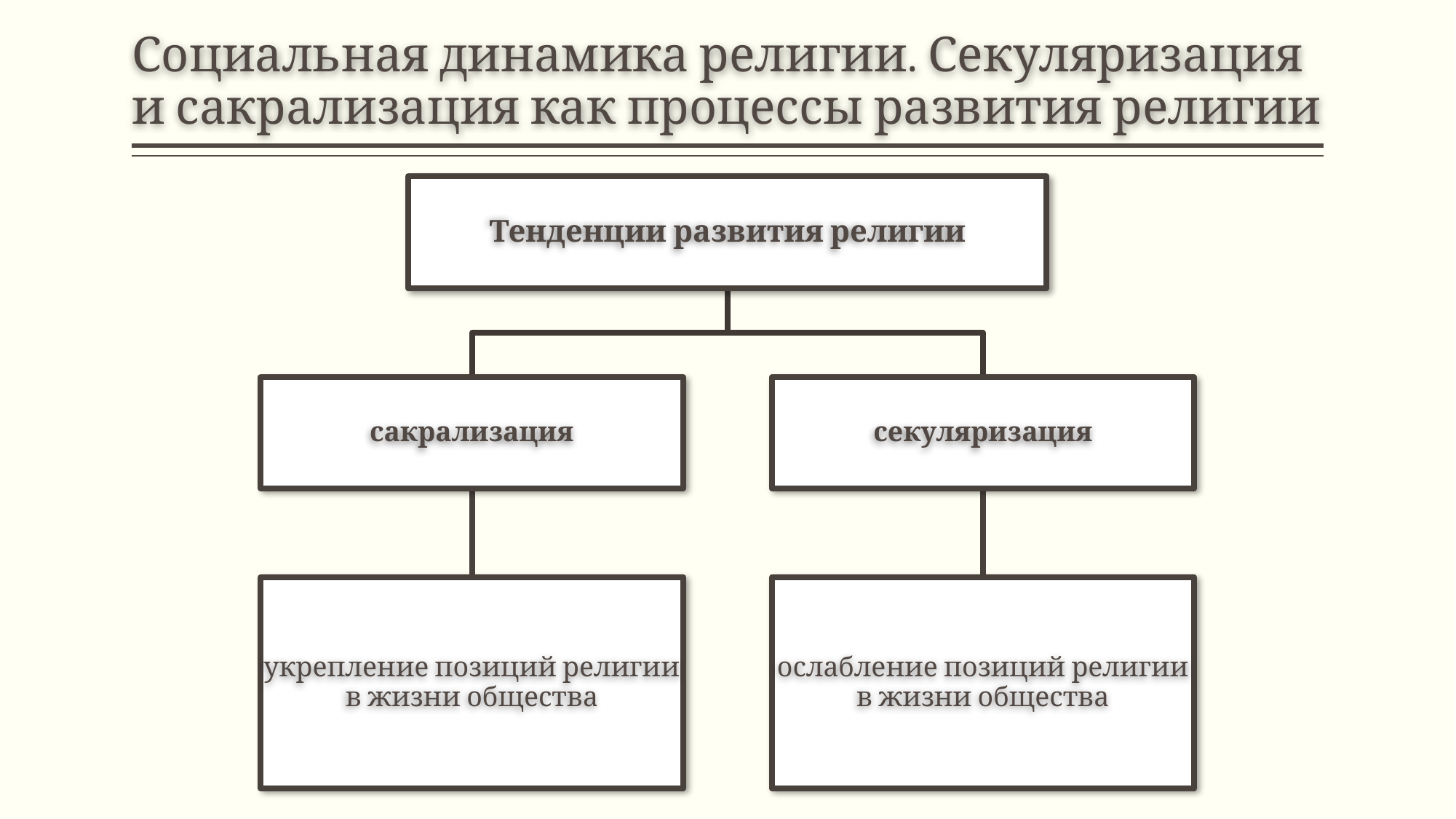

# Социальная динамика религии. Секуляризация и сакрализация как процессы развития религии

Тенденции развития религии

сакрализация

секуляризация

укрепление позиций религии в жизни общества

ослабление позиций религии в жизни общества